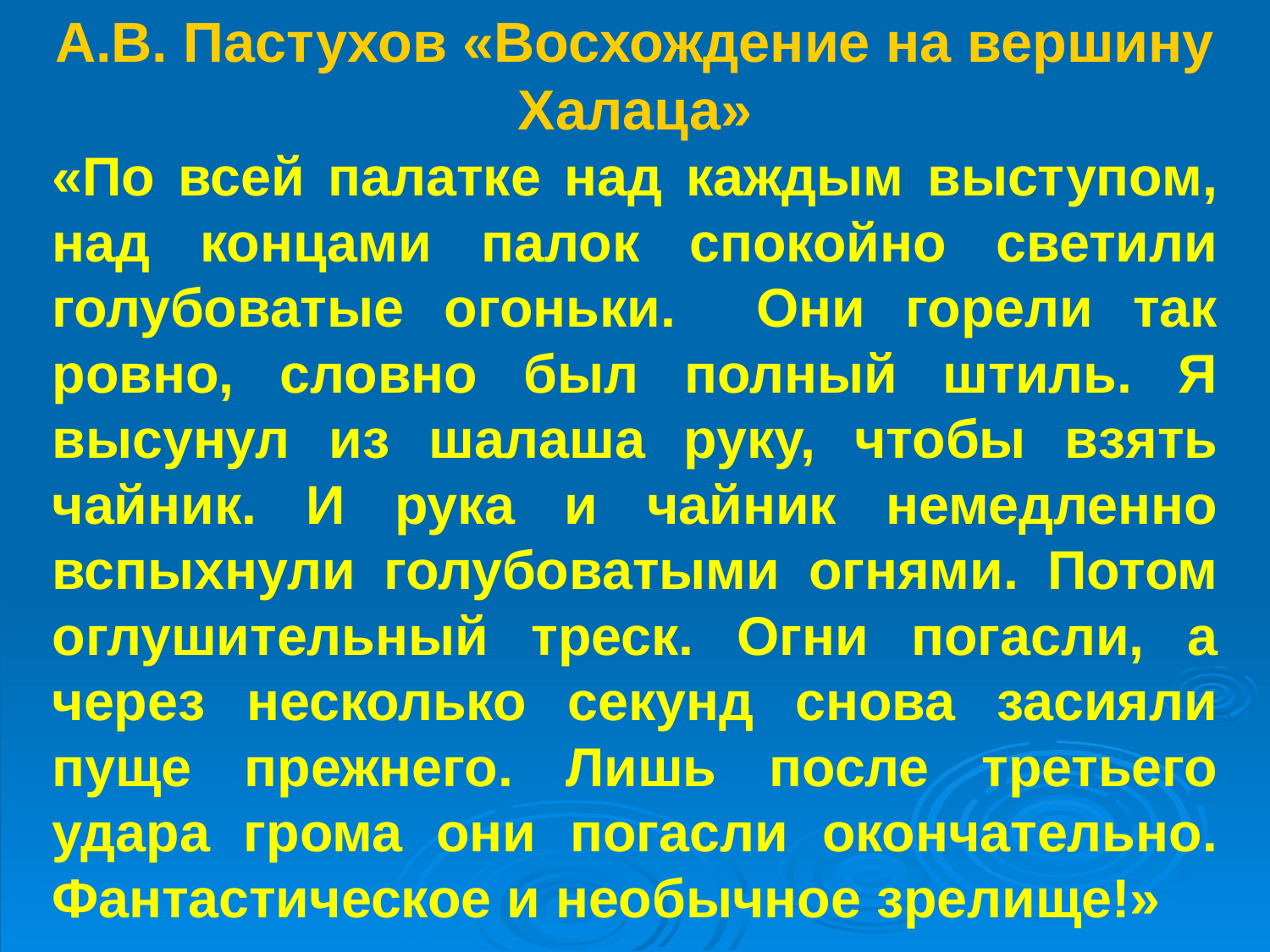

А.В. Пастухов «Восхождение на вершину Халаца»
«По всей палатке над каждым выступом, над концами палок спокойно светили голубоватые огоньки.  Они горели так ровно, словно был полный штиль. Я высунул из шалаша руку, чтобы взять чайник. И рука и чайник немедленно вспыхнули голубоватыми огнями. Потом оглушительный треск. Огни погасли, а через несколько секунд снова засияли пуще прежнего. Лишь после третьего удара грома они погасли окончательно. Фантастическое и необычное зрелище!»